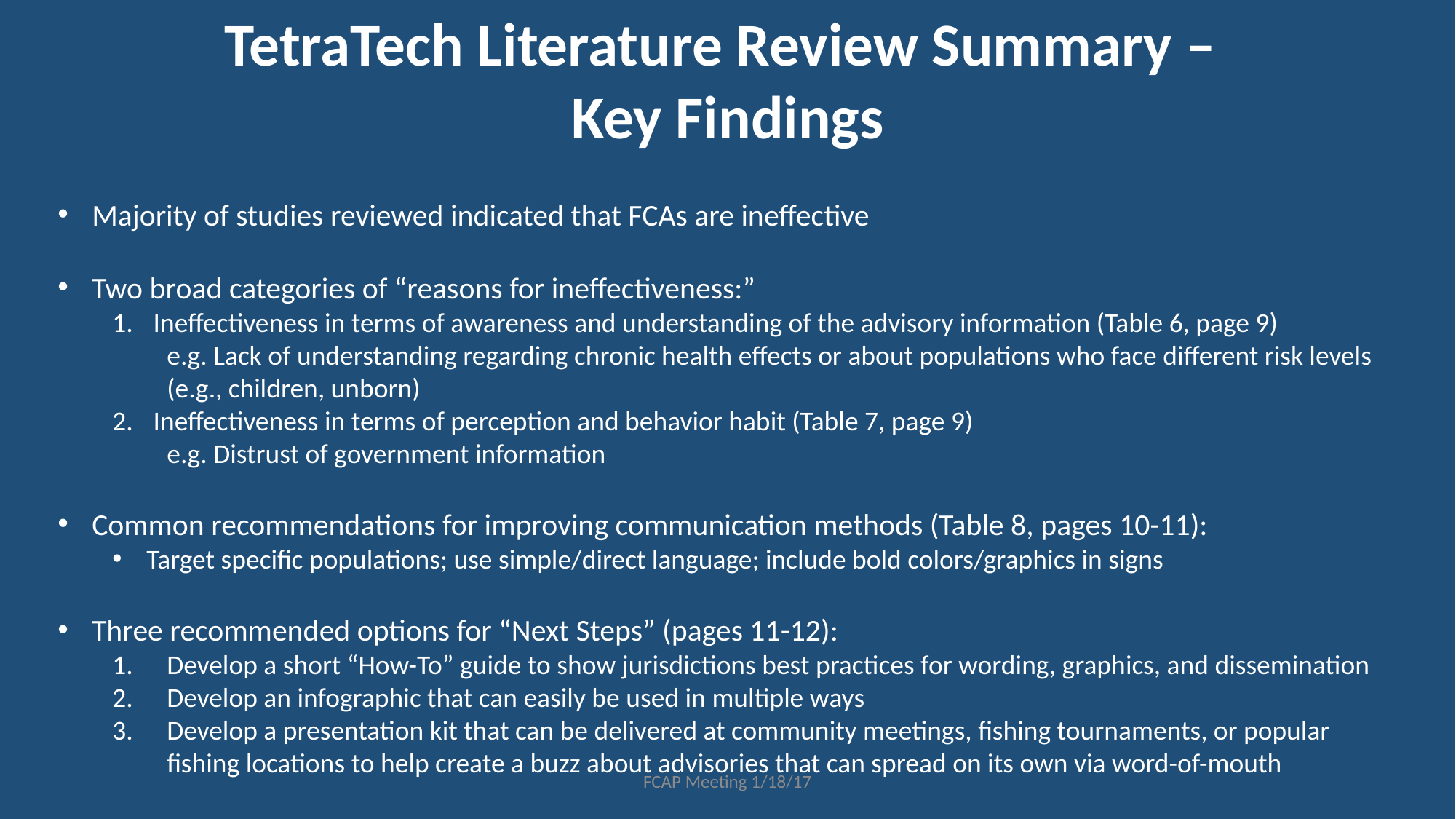

TetraTech Literature Review Summary –
Key Findings
Majority of studies reviewed indicated that FCAs are ineffective

Two broad categories of “reasons for ineffectiveness:”
Ineffectiveness in terms of awareness and understanding of the advisory information (Table 6, page 9)
e.g. Lack of understanding regarding chronic health effects or about populations who face different risk levels (e.g., children, unborn)
Ineffectiveness in terms of perception and behavior habit (Table 7, page 9)
e.g. Distrust of government information

Common recommendations for improving communication methods (Table 8, pages 10-11):
Target specific populations; use simple/direct language; include bold colors/graphics in signs

Three recommended options for “Next Steps” (pages 11-12):
Develop a short “How-To” guide to show jurisdictions best practices for wording, graphics, and dissemination
Develop an infographic that can easily be used in multiple ways
Develop a presentation kit that can be delivered at community meetings, fishing tournaments, or popular fishing locations to help create a buzz about advisories that can spread on its own via word-of-mouth
FCAP Meeting 1/18/17